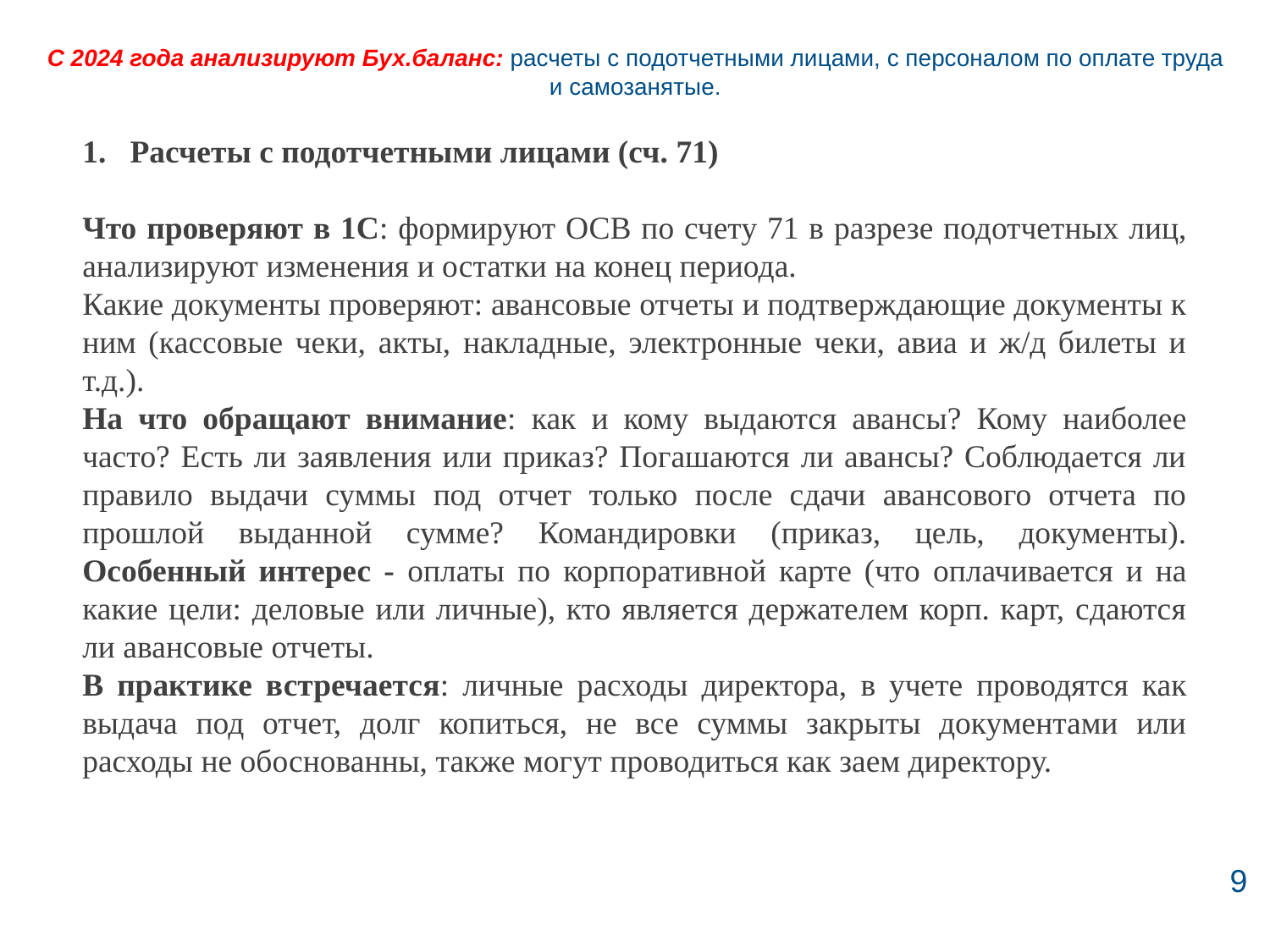

# С 2024 года анализируют Бух.баланс: расчеты с подотчетными лицами, с персоналом по оплате труда и самозанятые.
Расчеты с подотчетными лицами (сч. 71)

Что проверяют в 1С: формируют ОСВ по счету 71 в разрезе подотчетных лиц, анализируют изменения и остатки на конец периода.
Какие документы проверяют: авансовые отчеты и подтверждающие документы к ним (кассовые чеки, акты, накладные, электронные чеки, авиа и ж/д билеты и т.д.).
На что обращают внимание: как и кому выдаются авансы? Кому наиболее часто? Есть ли заявления или приказ? Погашаются ли авансы? Соблюдается ли правило выдачи суммы под отчет только после сдачи авансового отчета по прошлой выданной сумме? Командировки (приказ, цель, документы). Особенный интерес - оплаты по корпоративной карте (что оплачивается и на какие цели: деловые или личные), кто является держателем корп. карт, сдаются ли авансовые отчеты.
В практике встречается: личные расходы директора, в учете проводятся как выдача под отчет, долг копиться, не все суммы закрыты документами или расходы не обоснованны, также могут проводиться как заем директору.